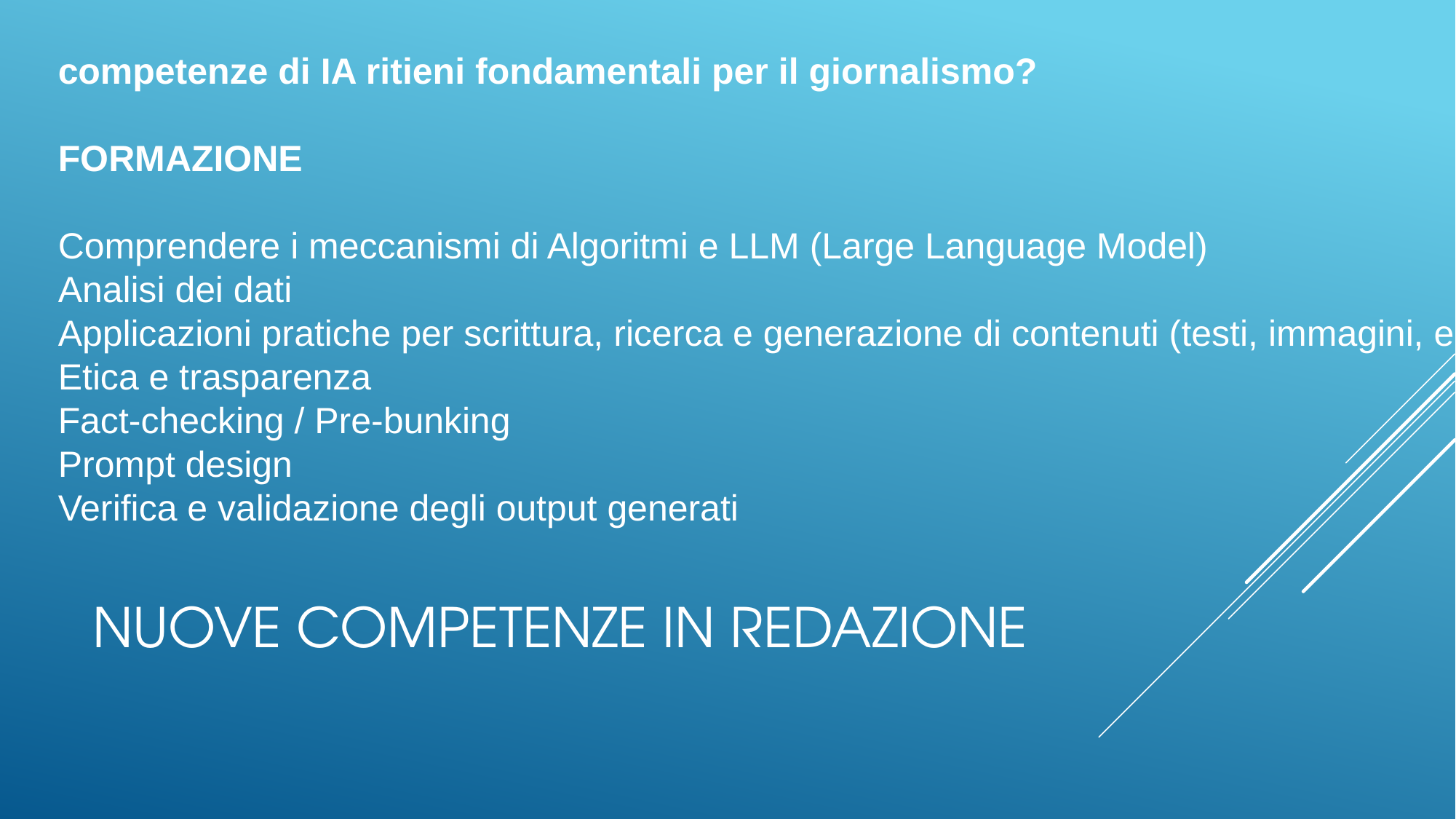

competenze di IA ritieni fondamentali per il giornalismo?
FORMAZIONE
Comprendere i meccanismi di Algoritmi e LLM (Large Language Model)
Analisi dei dati
Applicazioni pratiche per scrittura, ricerca e generazione di contenuti (testi, immagini, ecc.)
Etica e trasparenza
Fact-checking / Pre-bunking
Prompt design
Verifica e validazione degli output generati
# NUOVE COMPETENZE IN REDAZIONE